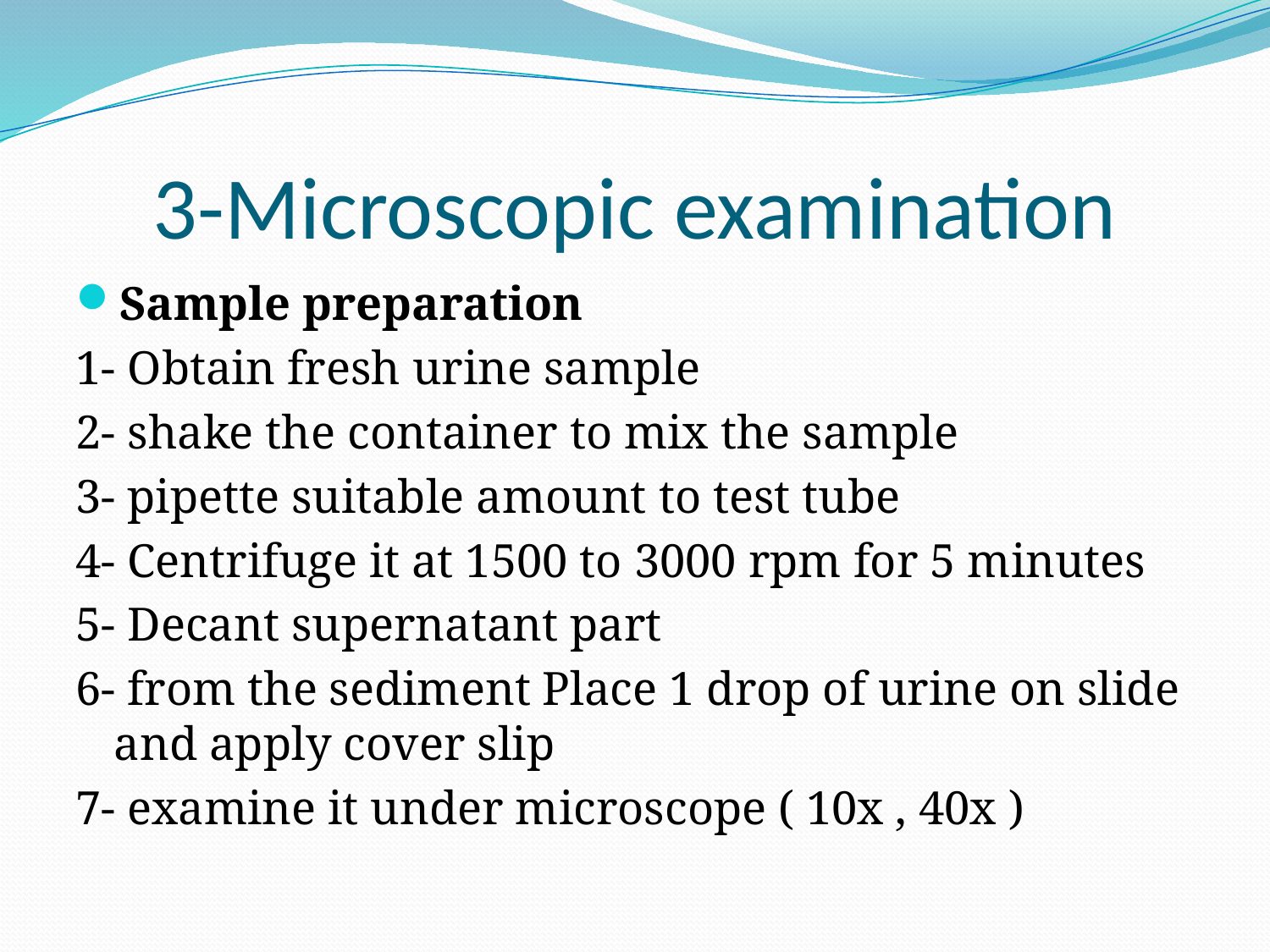

# 3-Microscopic examination
Sample preparation
1- Obtain fresh urine sample
2- shake the container to mix the sample
3- pipette suitable amount to test tube
4- Centrifuge it at 1500 to 3000 rpm for 5 minutes
5- Decant supernatant part
6- from the sediment Place 1 drop of urine on slide and apply cover slip
7- examine it under microscope ( 10x , 40x )